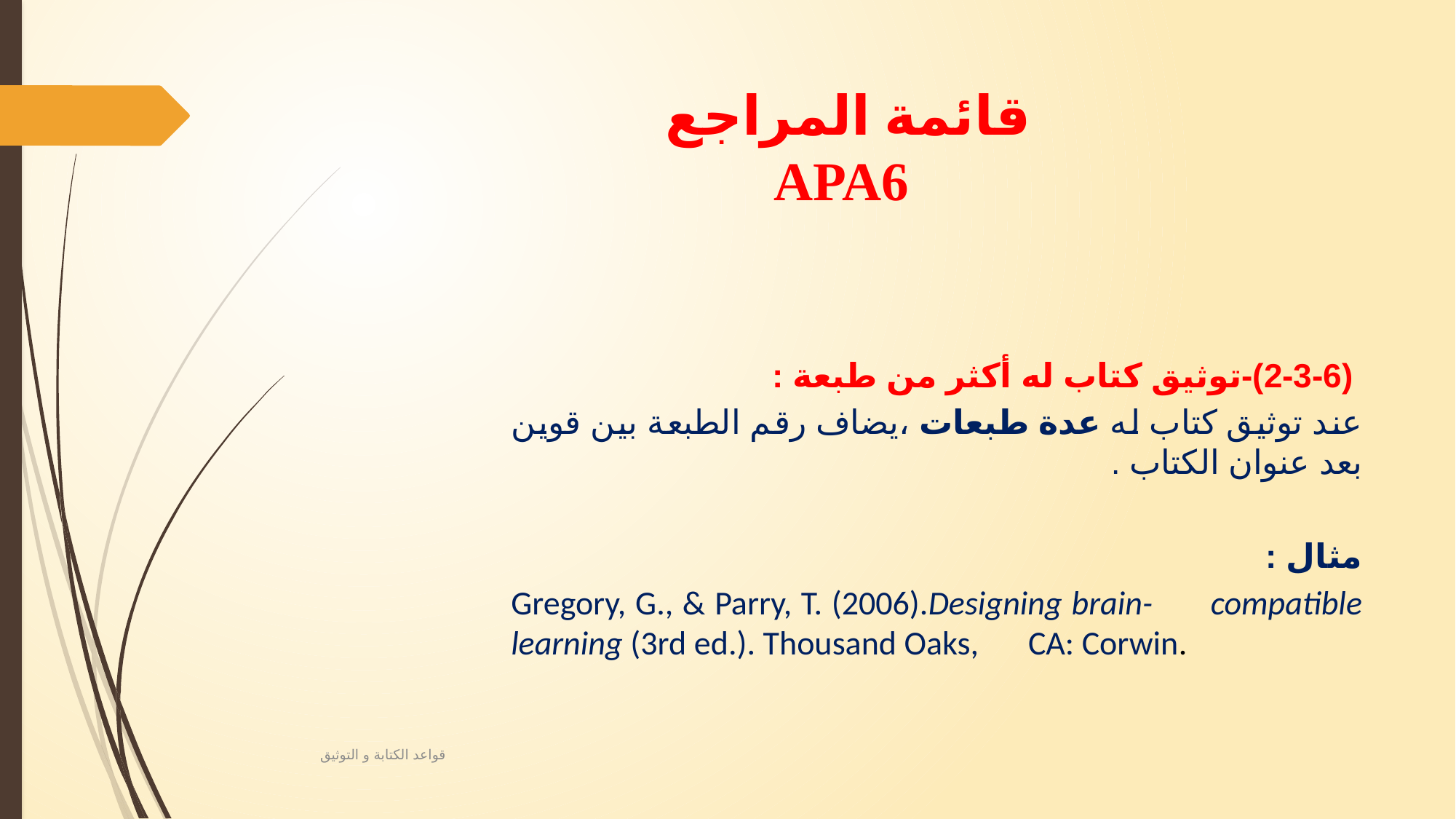

# قائمة المراجع APA6

 (2-3-6)-توثيق كتاب له أكثر من طبعة :
عند توثيق كتاب له عدة طبعات ،يضاف رقم الطبعة بين قوين بعد عنوان الكتاب .

مثال :
Gregory, G., & Parry, T. (2006).Designing brain-	compatible learning (3rd ed.). Thousand Oaks, 	CA: Corwin.
قواعد الكتابة و التوثيق